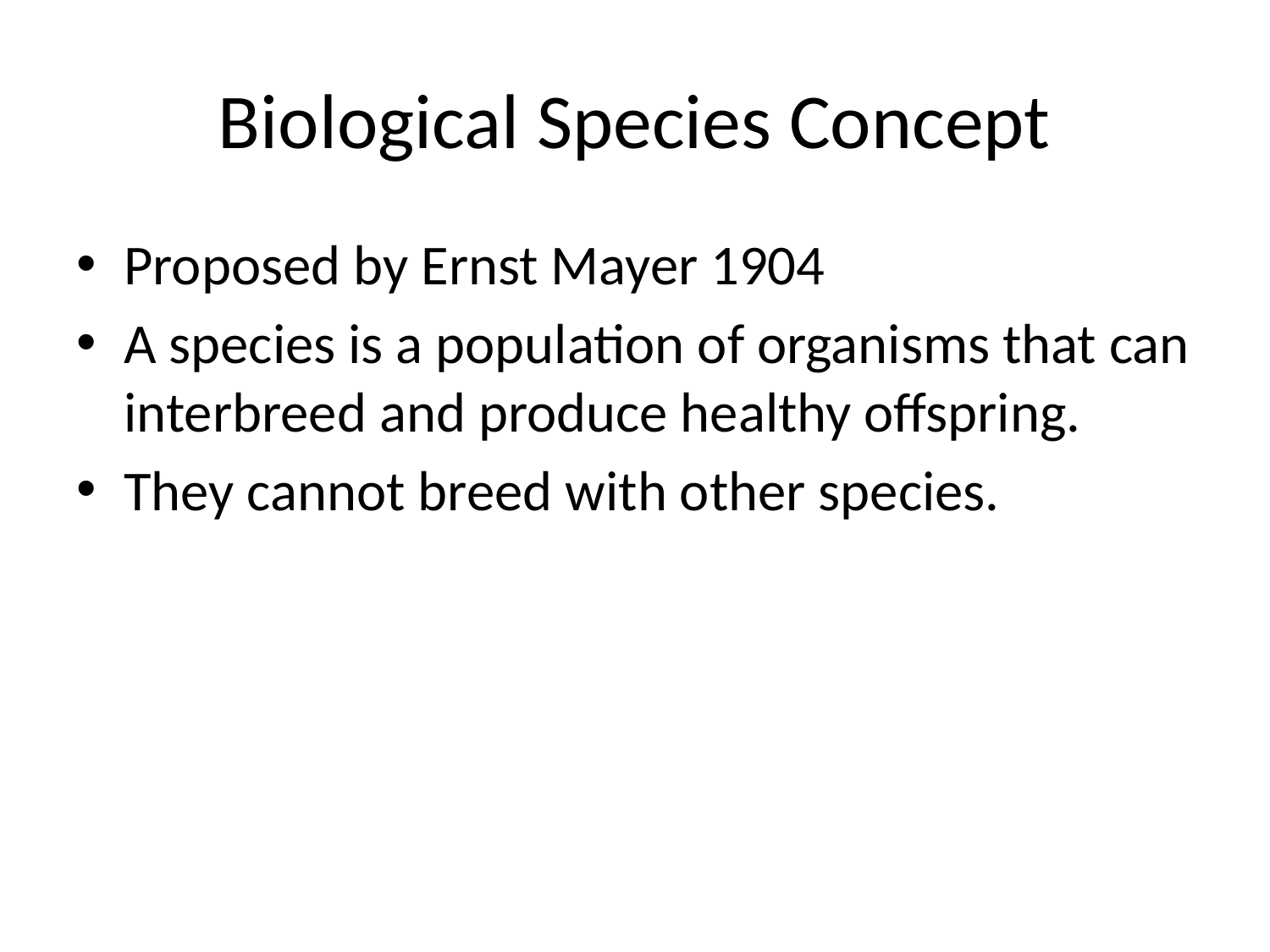

# Biological Species Concept
Proposed by Ernst Mayer 1904
A species is a population of organisms that can interbreed and produce healthy offspring.
They cannot breed with other species.